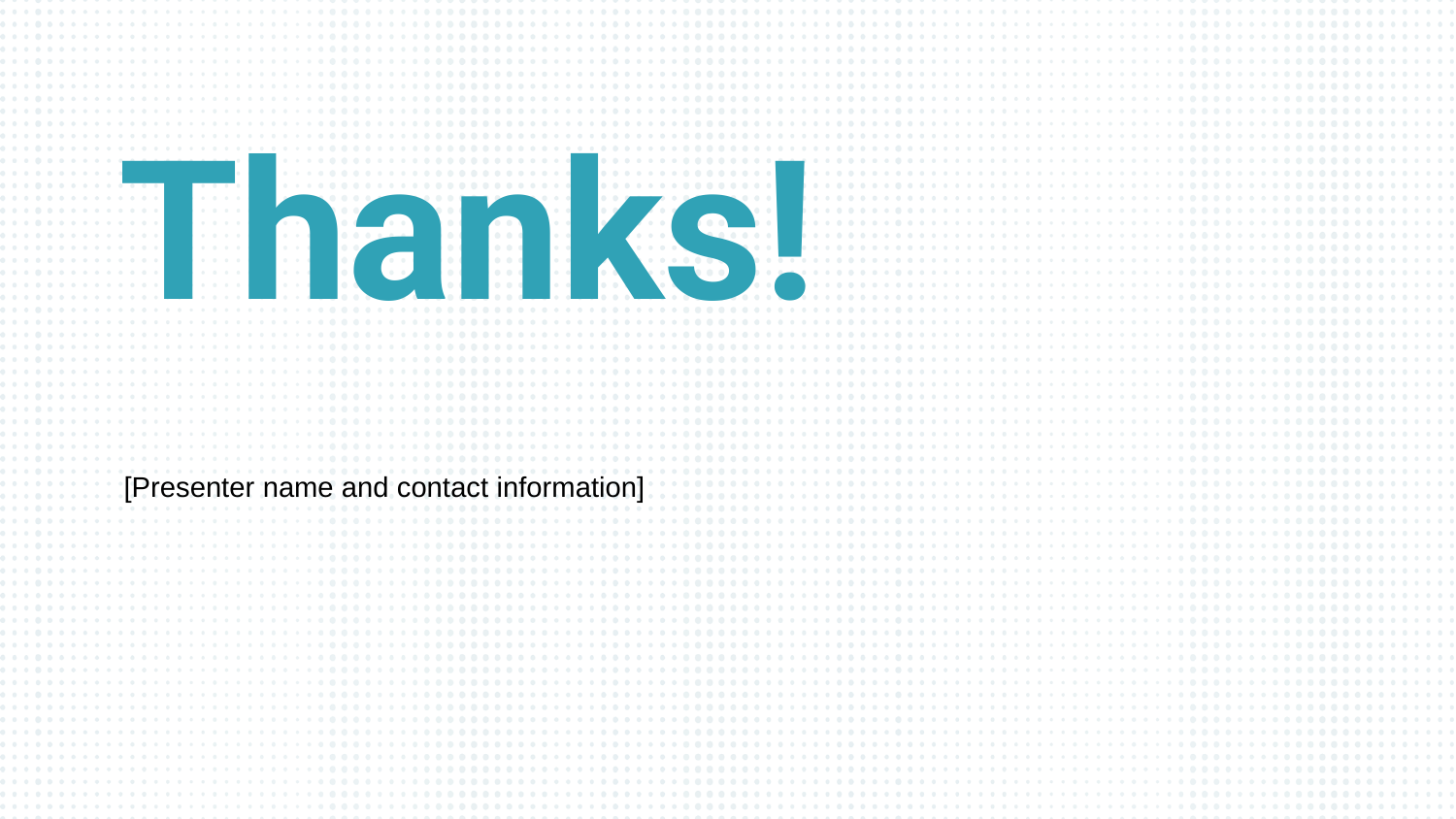

# Thanks!
[Presenter name and contact information]